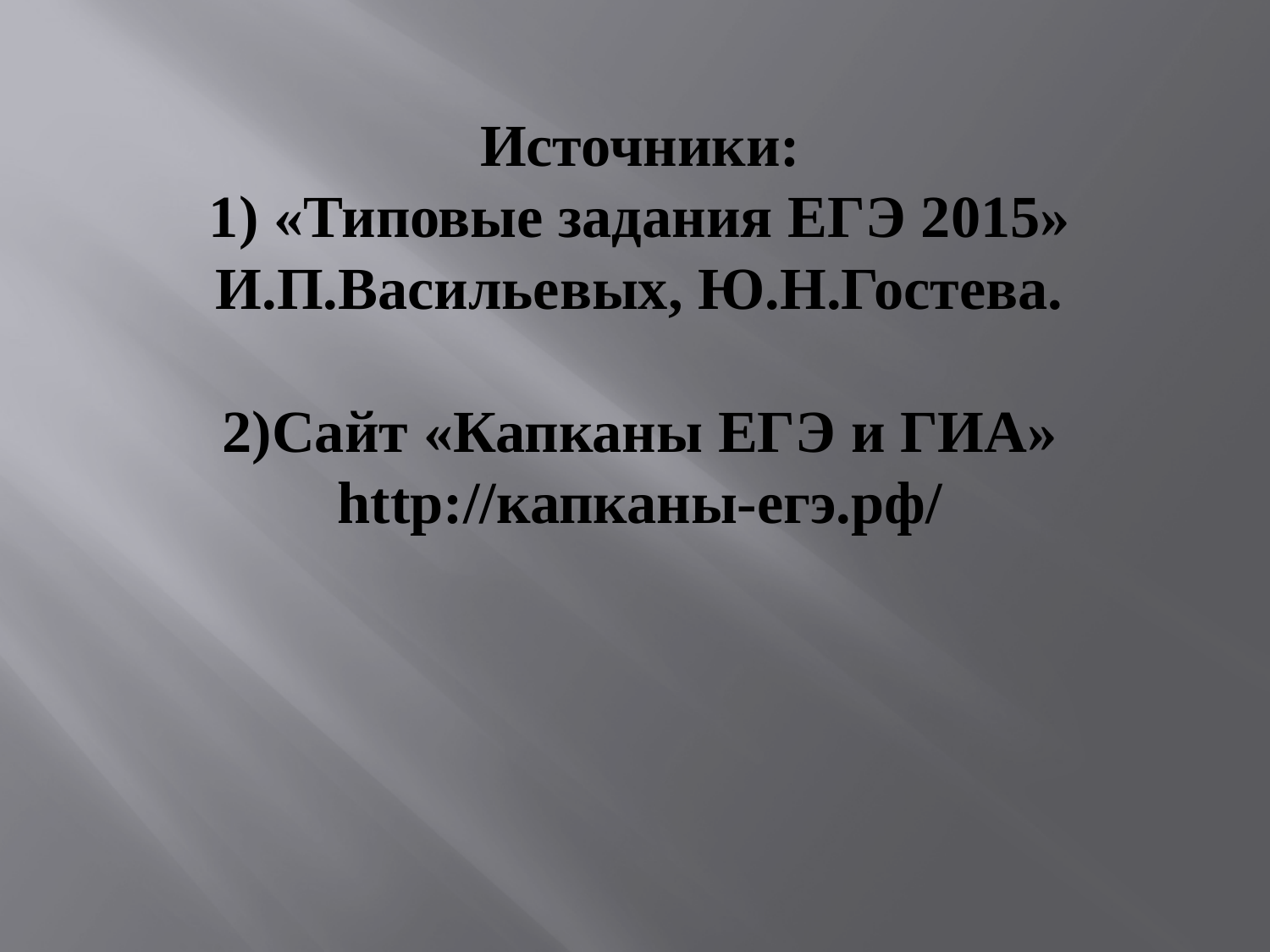

# Источники: 1) «Типовые задания ЕГЭ 2015» И.П.Васильевых, Ю.Н.Гостева. 2)Сайт «Капканы ЕГЭ и ГИА» http://капканы-егэ.рф/